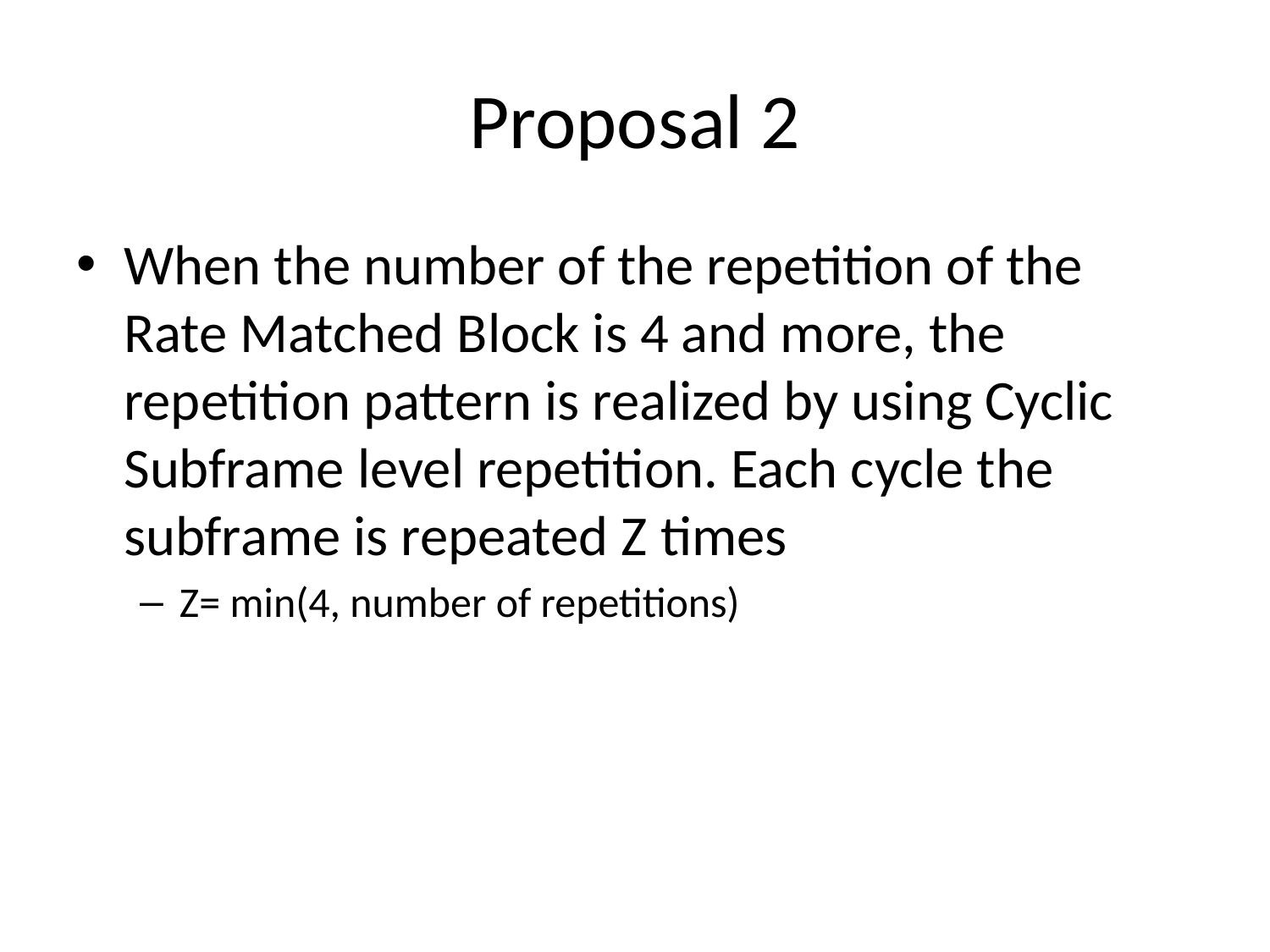

# Proposal 2
When the number of the repetition of the Rate Matched Block is 4 and more, the repetition pattern is realized by using Cyclic Subframe level repetition. Each cycle the subframe is repeated Z times
Z= min(4, number of repetitions)